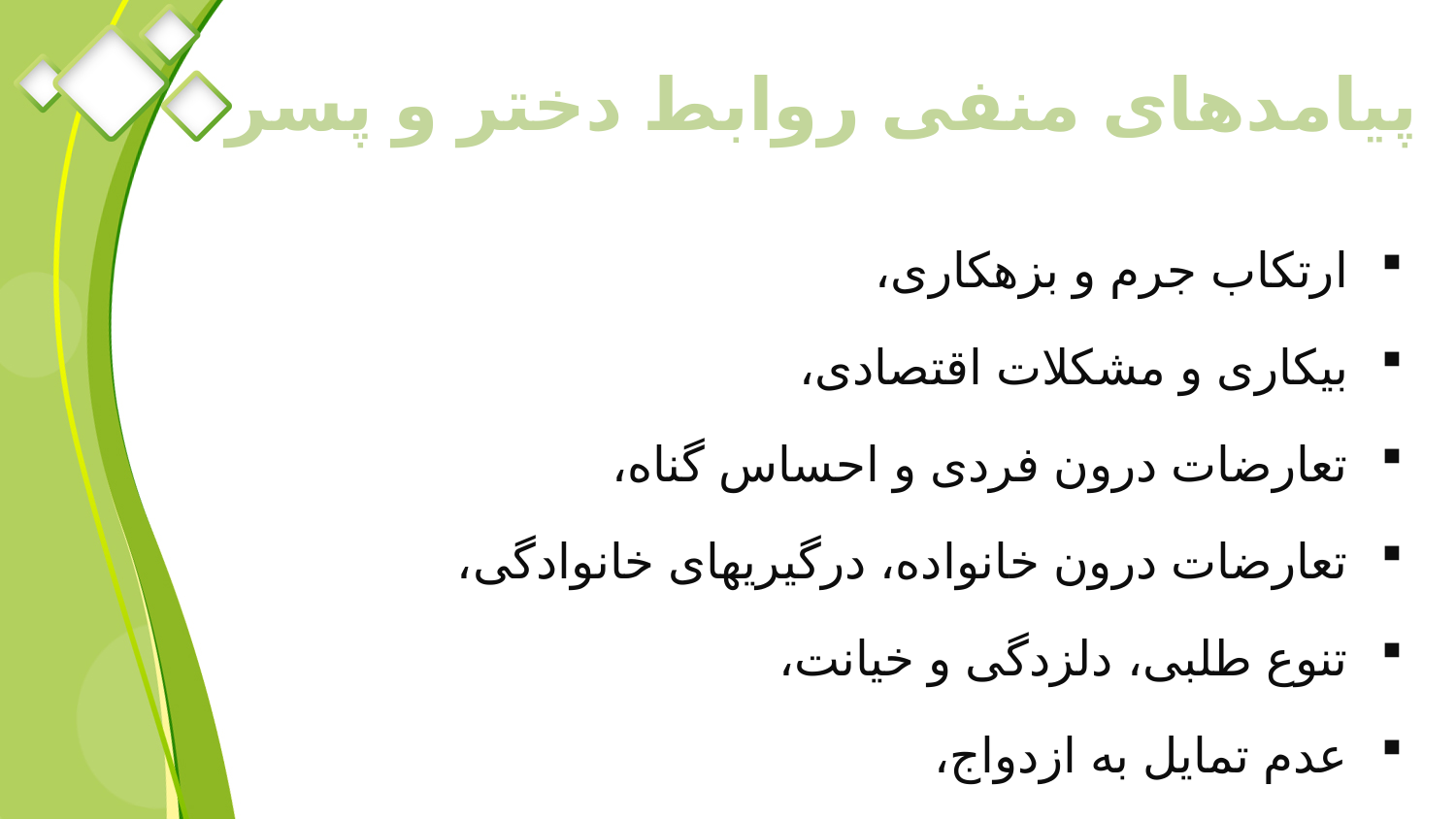

# پیامدهای منفی روابط دختر و پسر
ارتکاب جرم و بزهکاری،
بیکاری و مشکلات اقتصادی،
تعارضات درون فردی و احساس گناه،
تعارضات درون خانواده، درگیریهای خانوادگی،
تنوع طلبی، دلزدگی و خیانت،
عدم تمایل به ازدواج،